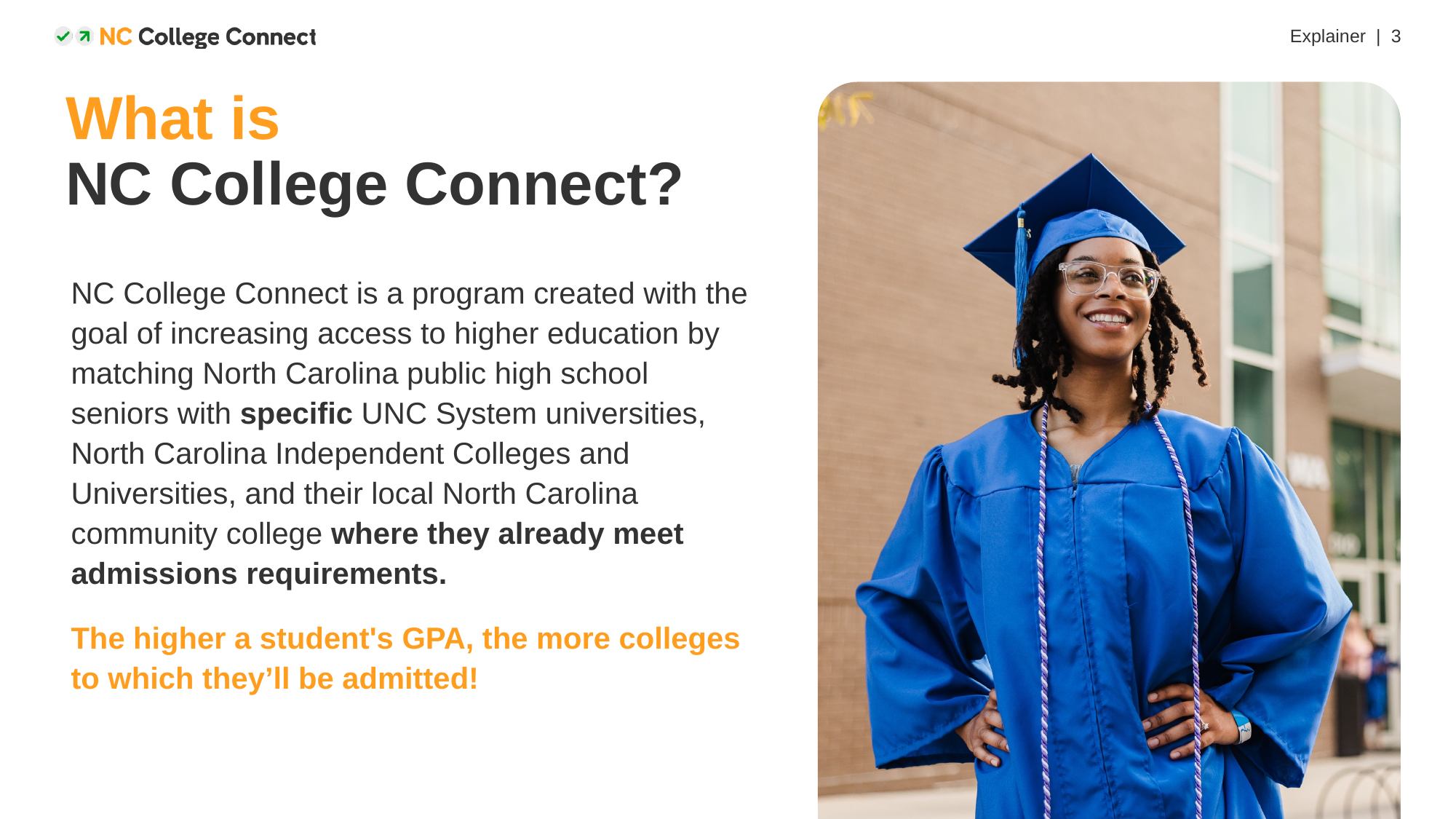

# What is NC College Connect?

NC College Connect is a program created with the goal of increasing access to higher education by matching North Carolina public high school seniors with specific UNC System universities, North Carolina Independent Colleges and Universities, and their local North Carolina community college where they already meet admissions requirements.
The higher a student's GPA, the more colleges to which they’ll be admitted!